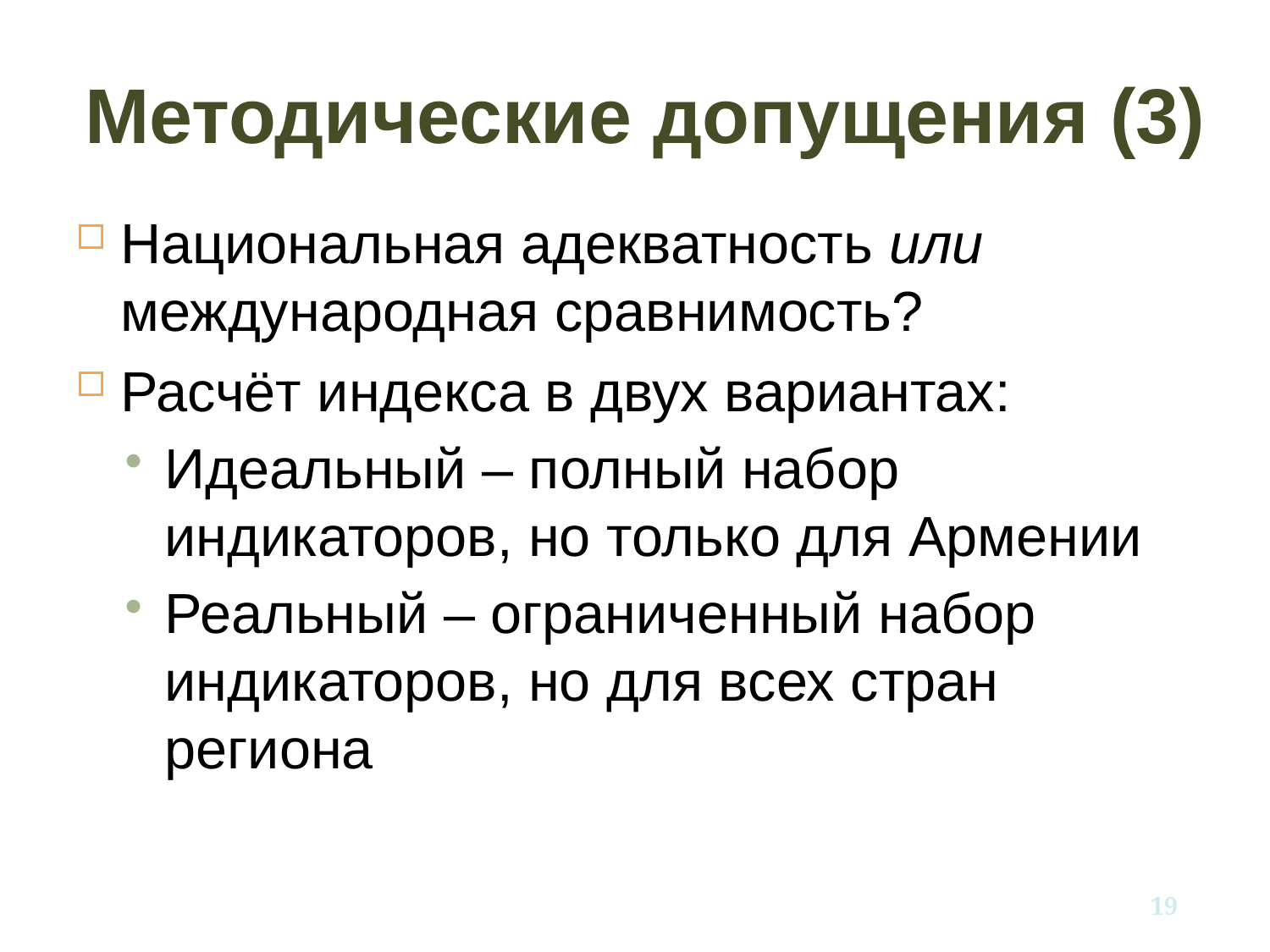

Методические допущения (3)
Национальная адекватность или международная сравнимость?
Расчёт индекса в двух вариантах:
Идеальный – полный набор индикаторов, но только для Армении
Реальный – ограниченный набор индикаторов, но для всех стран региона
19